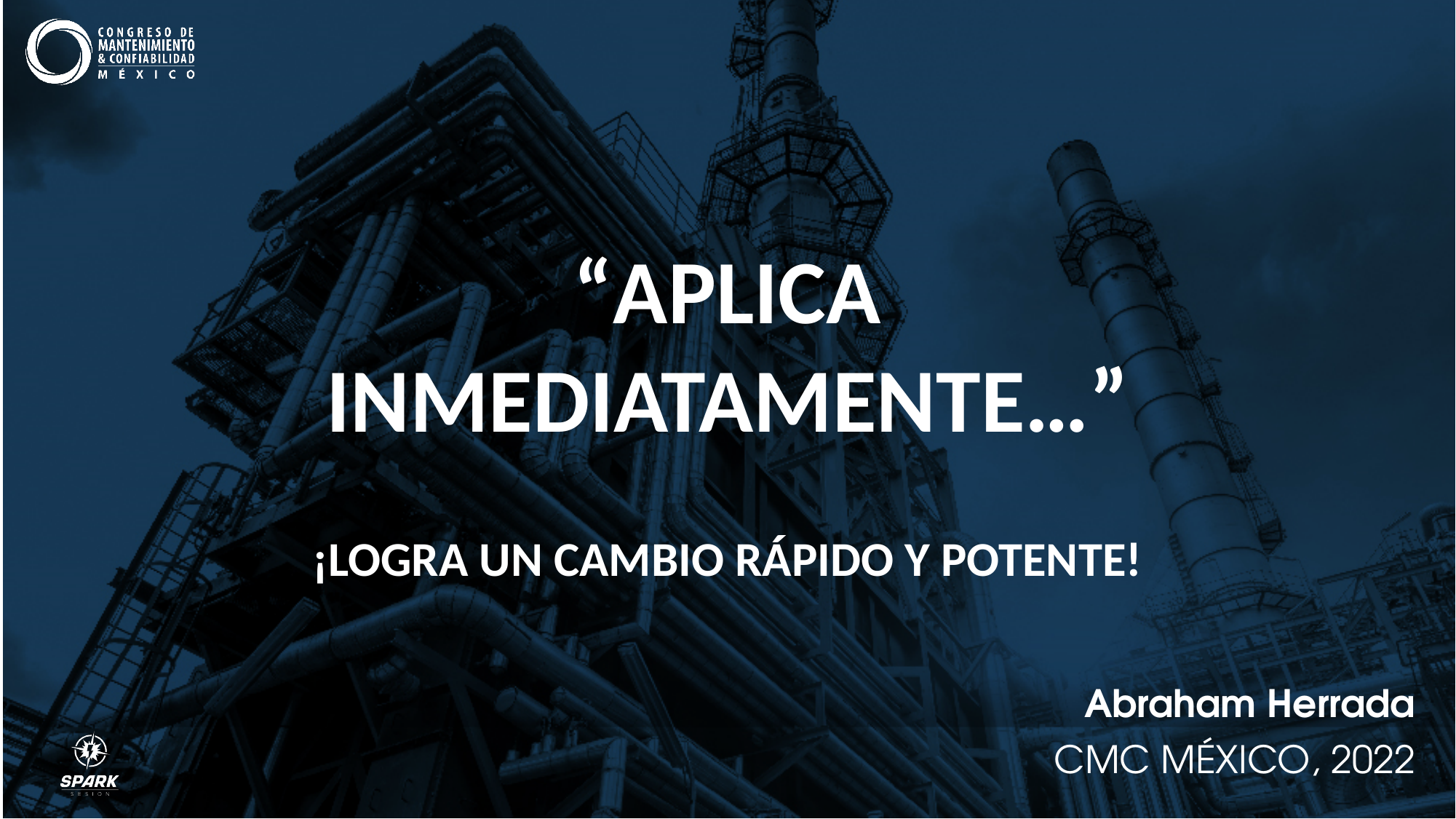

“APLICA INMEDIATAMENTE…”
¡LOGRA UN CAMBIO RÁPIDO Y POTENTE!
Abraham Herrada
CMC MÉXICO, 2022